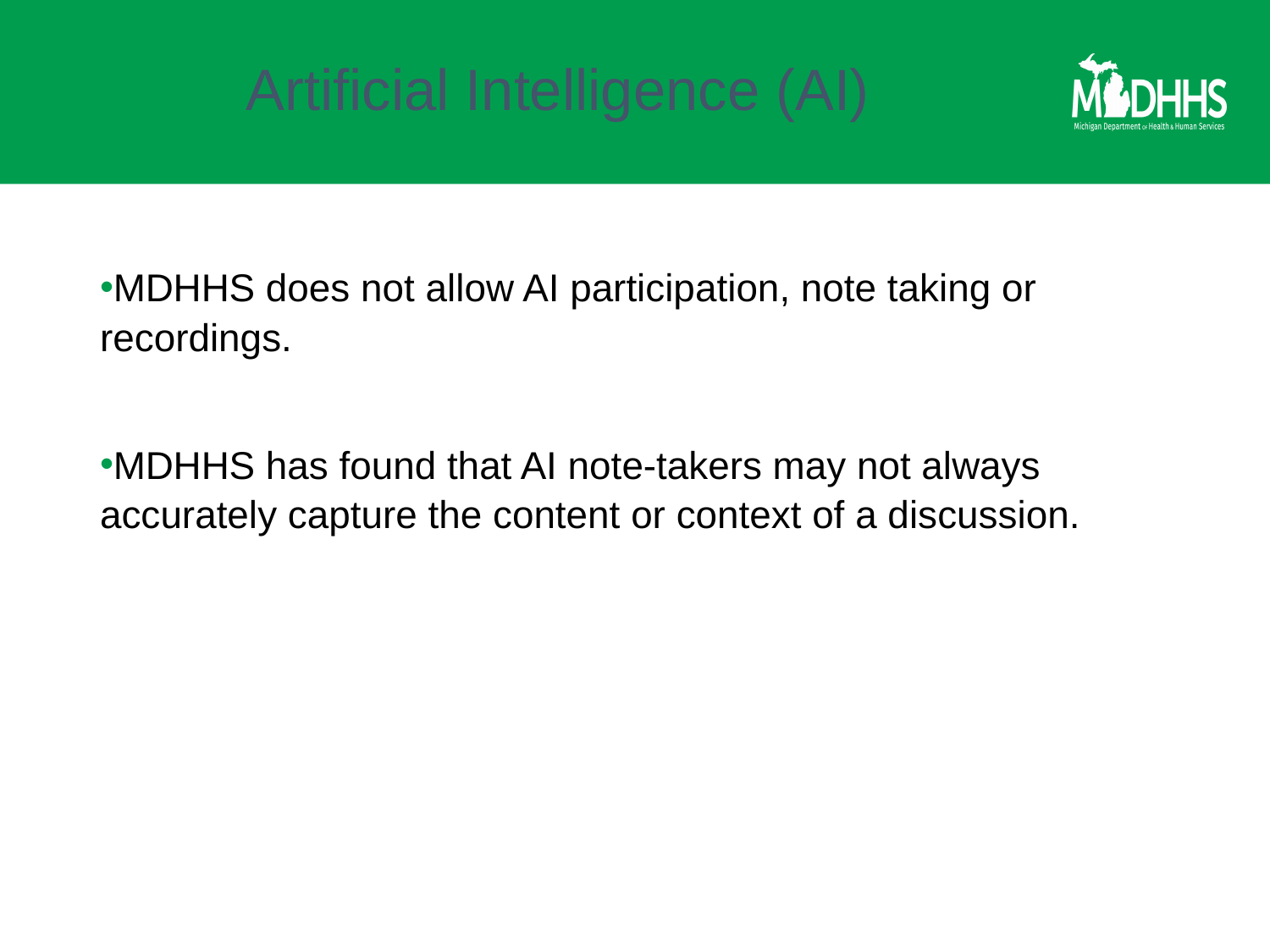

# Artificial Intelligence (AI)
MDHHS does not allow AI participation, note taking or recordings.

MDHHS has found that AI note-takers may not always accurately capture the content or context of a discussion.